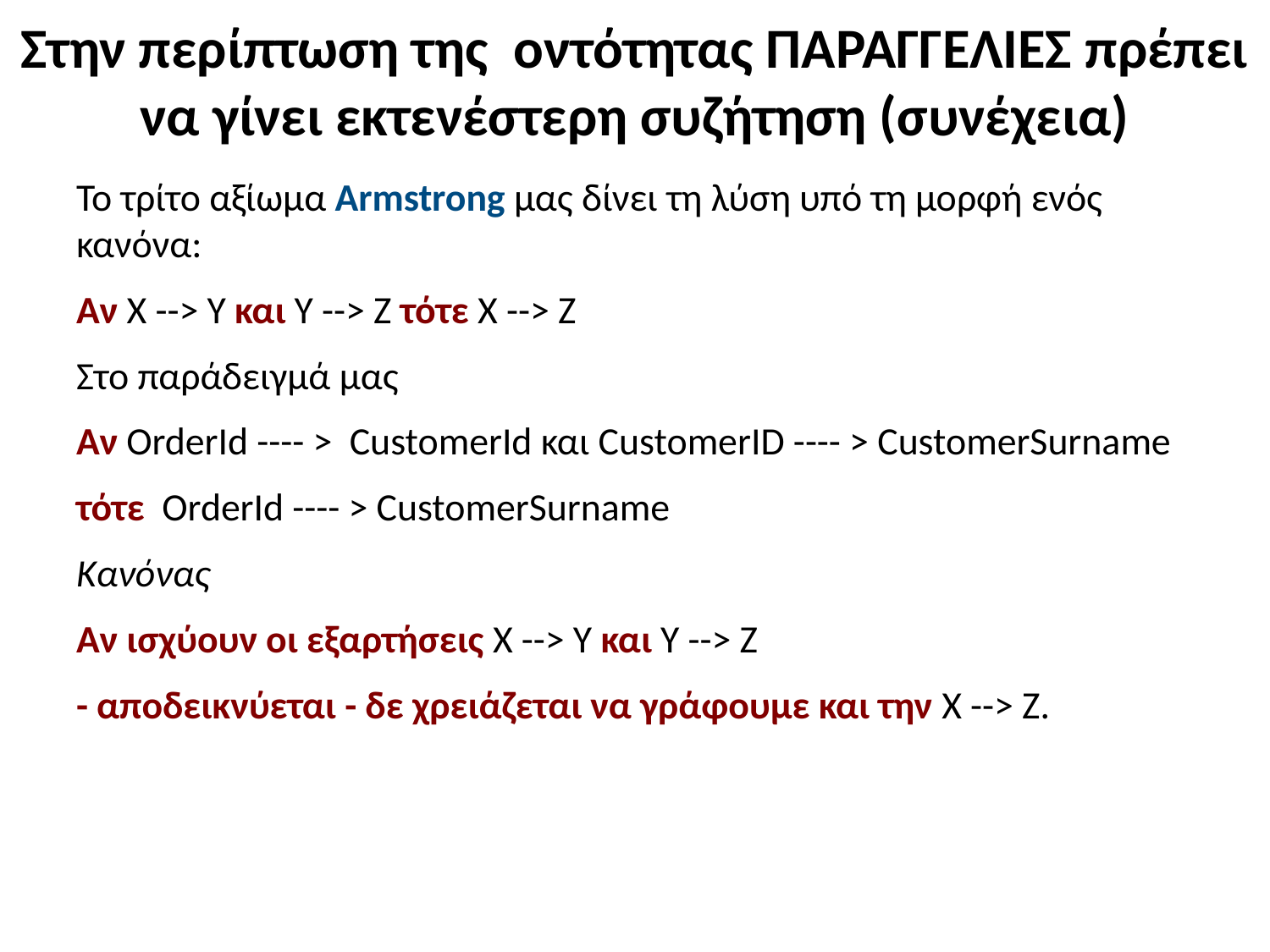

# Στην περίπτωση της  οντότητας ΠΑΡΑΓΓΕΛΙΕΣ πρέπει να γίνει εκτενέστερη συζήτηση (συνέχεια)
Το τρίτο αξίωμα Armstrong μας δίνει τη λύση υπό τη μορφή ενός κανόνα:
Αν X --> Υ και Υ --> Ζ τότε Χ --> Ζ
Στο παράδειγμά μας
Αν OrderId ---- >  CustomerId και CustomerID ---- > CustomerSurname
τότε  OrderId ---- > CustomerSurname
Κανόνας
Αν ισχύουν οι εξαρτήσεις X --> Υ και Υ --> Ζ
- αποδεικνύεται - δε χρειάζεται να γράφουμε και την Χ --> Ζ.